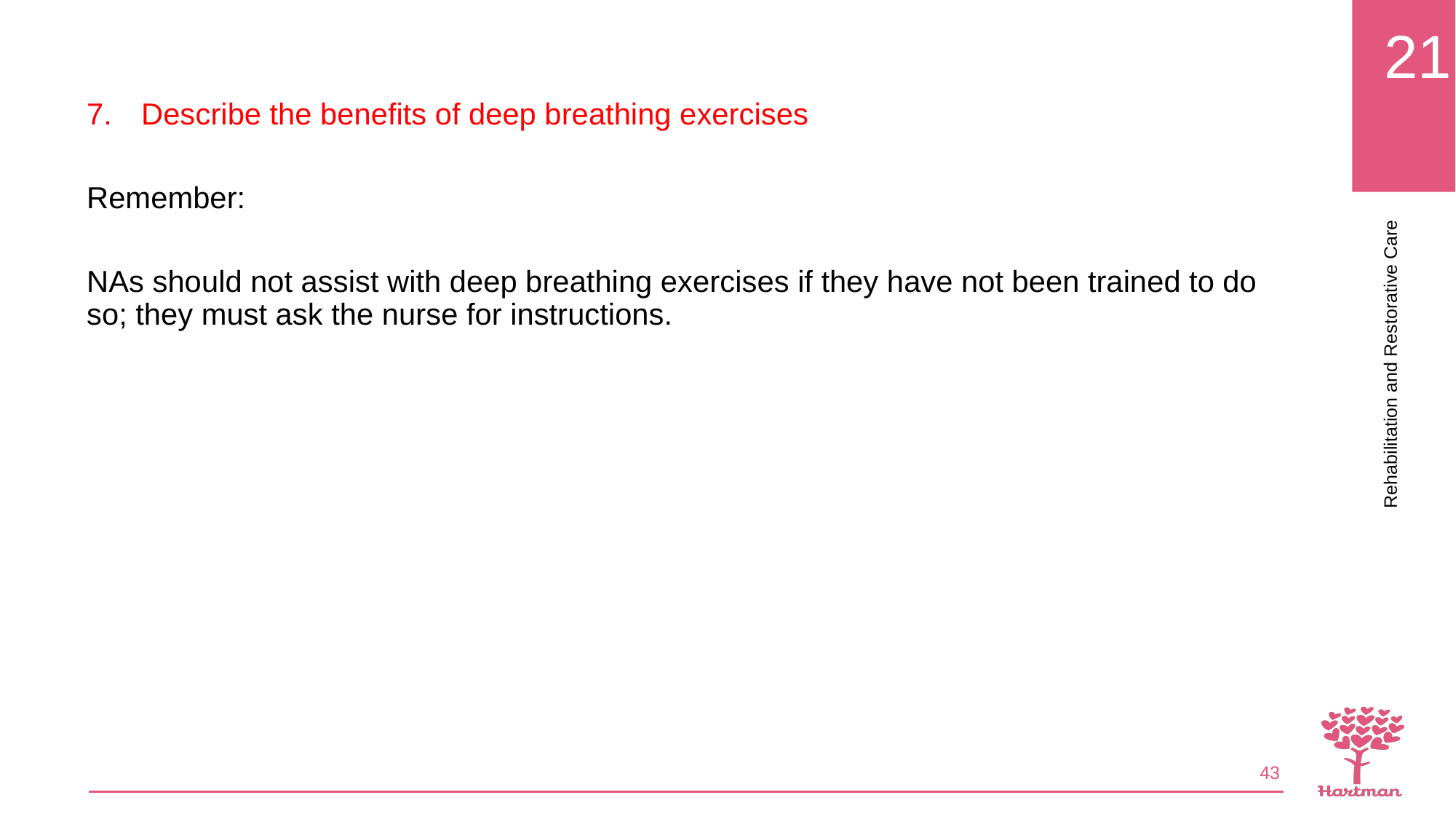

Describe the benefits of deep breathing exercises

Remember:

NAs should not assist with deep breathing exercises if they have not been trained to do so; they must ask the nurse for instructions.

43